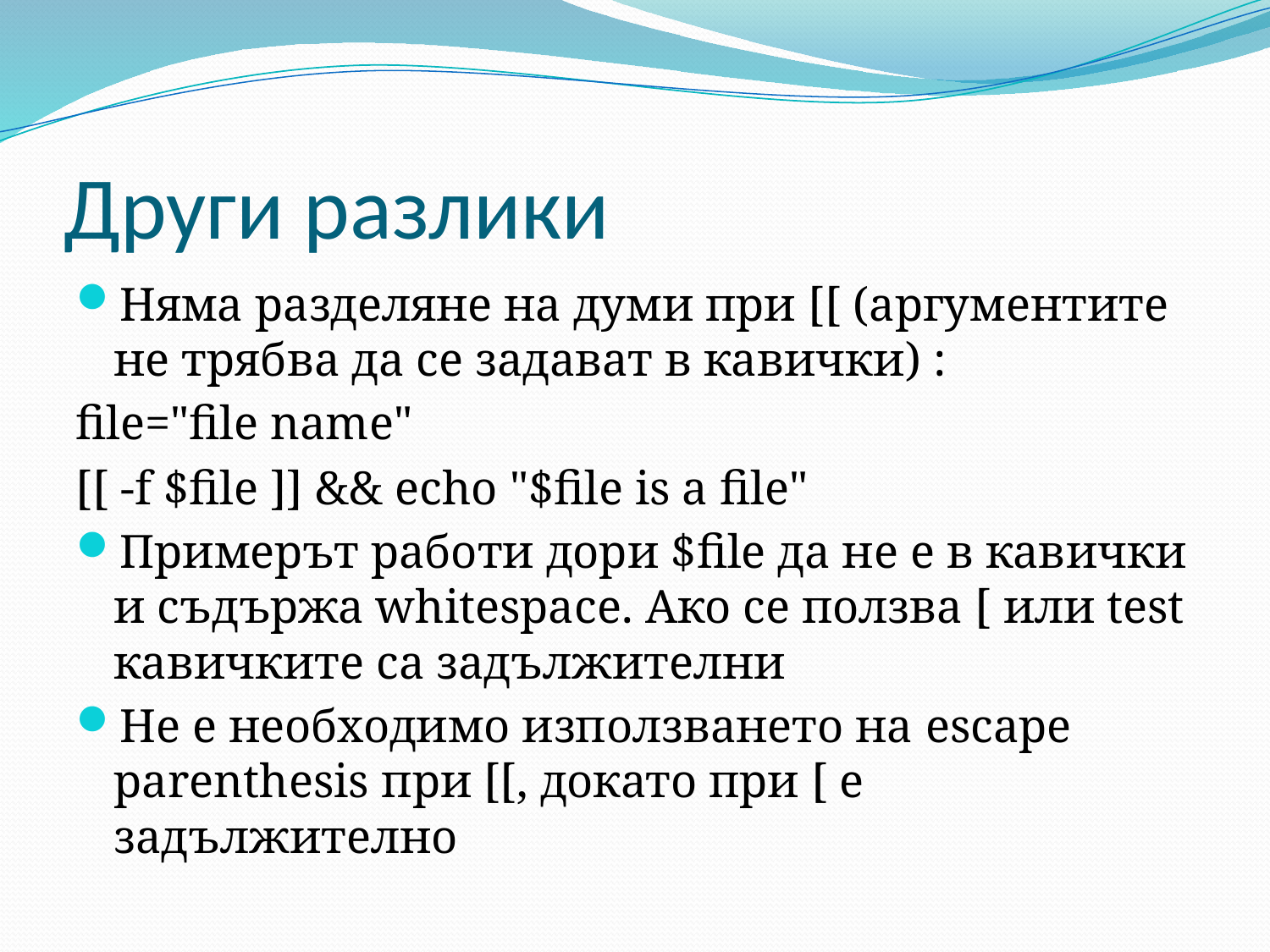

# Други разлики
Няма разделяне на думи при [[ (аргументите не трябва да се задават в кавички) :
file="file name"
[[ -f $file ]] && echo "$file is a file"
Примерът работи дори $file да не е в кавички и съдържа whitespace. Ако се ползва [ или test кавичките са задължителни
Не е необходимо използването на escape parenthesis при [[, докато при [ е задължително